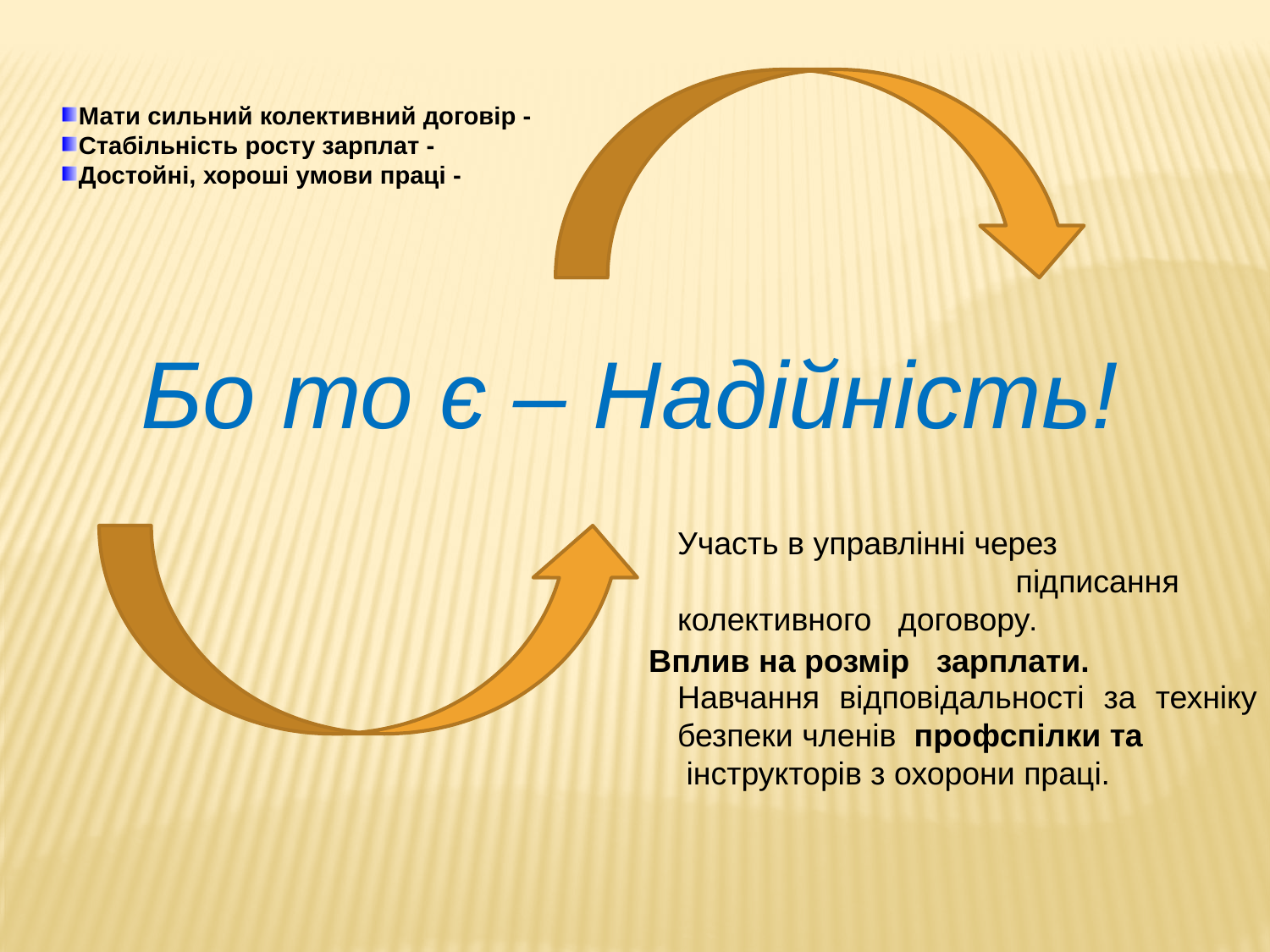

Мати сильний колективний договір -
Стабільність росту зарплат -
Достойні, хороші умови праці -

Бо то є – Надійність!

Участь в управлінні через                                     підписання   колективного   договору.
Вплив на розмір   зарплати.
Навчання відповідальності за техніку безпеки членів  профспілки та
 інструкторів з охорони праці.